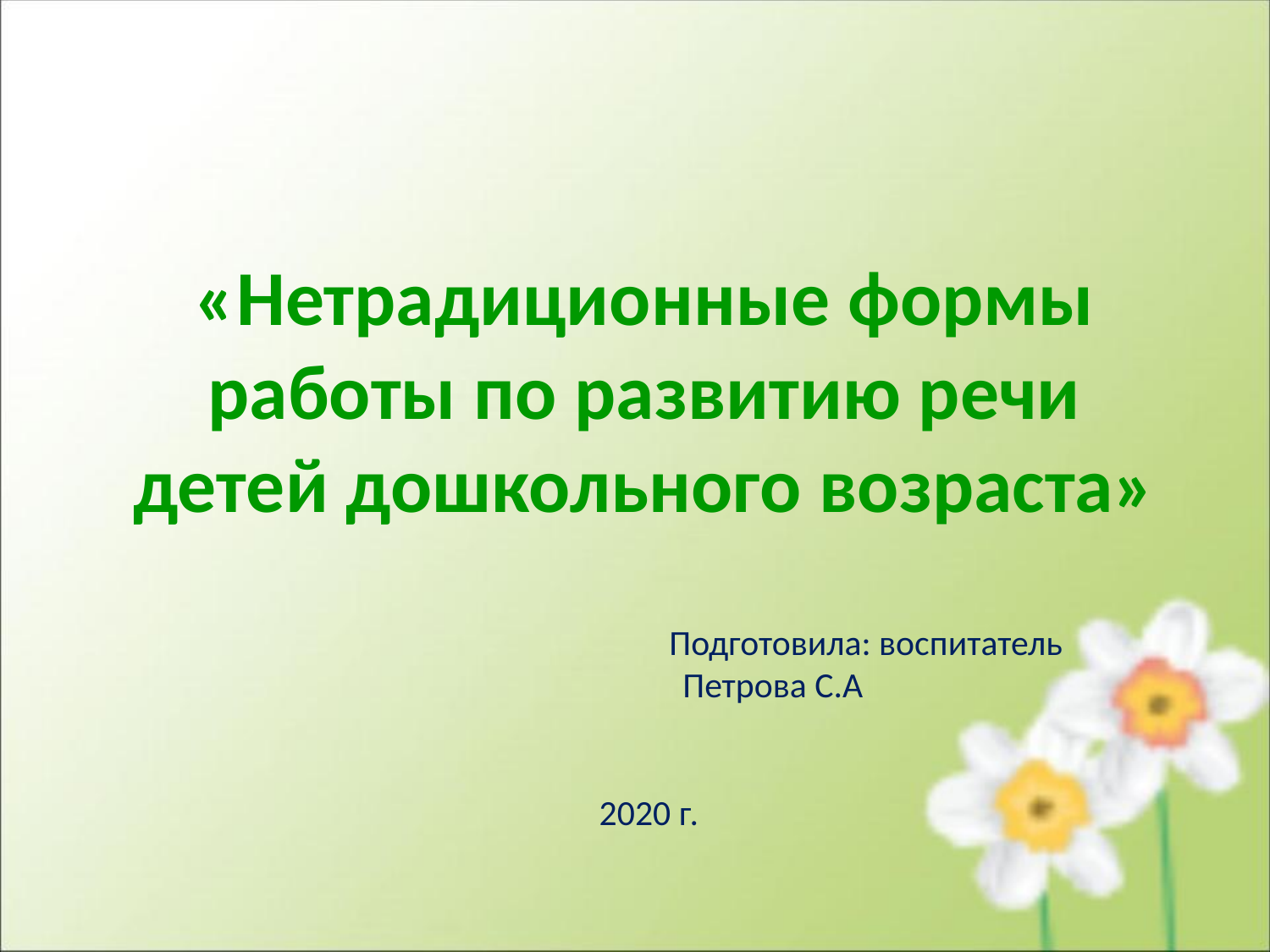

«Нетрадиционные формы работы по развитию речи детей дошкольного возраста»
                                                       Подготовила: воспитатель
                                Петрова С.А
 2020 г.